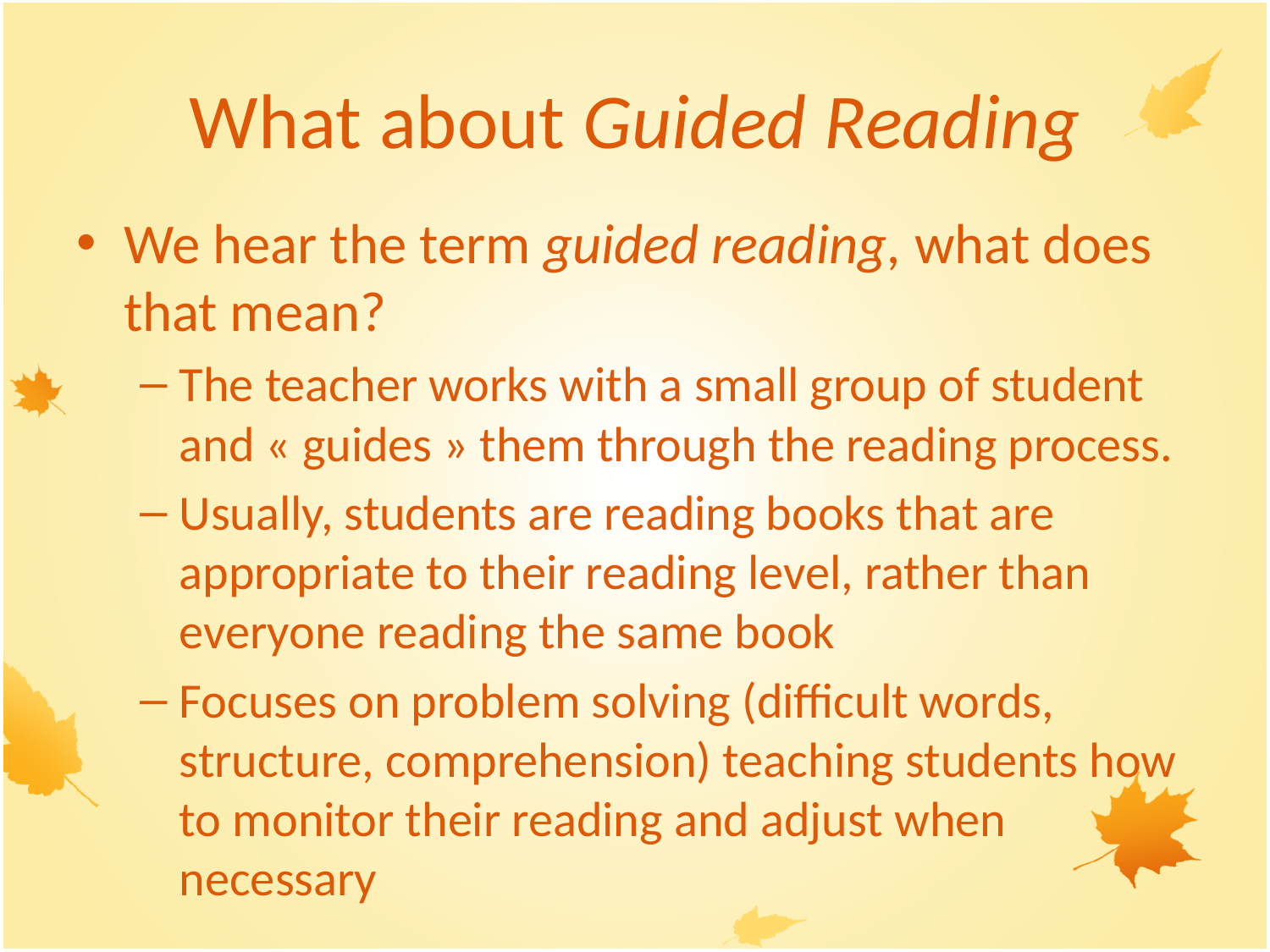

# What about Guided Reading
We hear the term guided reading, what does that mean?
The teacher works with a small group of student and « guides » them through the reading process.
Usually, students are reading books that are appropriate to their reading level, rather than everyone reading the same book
Focuses on problem solving (difficult words, structure, comprehension) teaching students how to monitor their reading and adjust when necessary